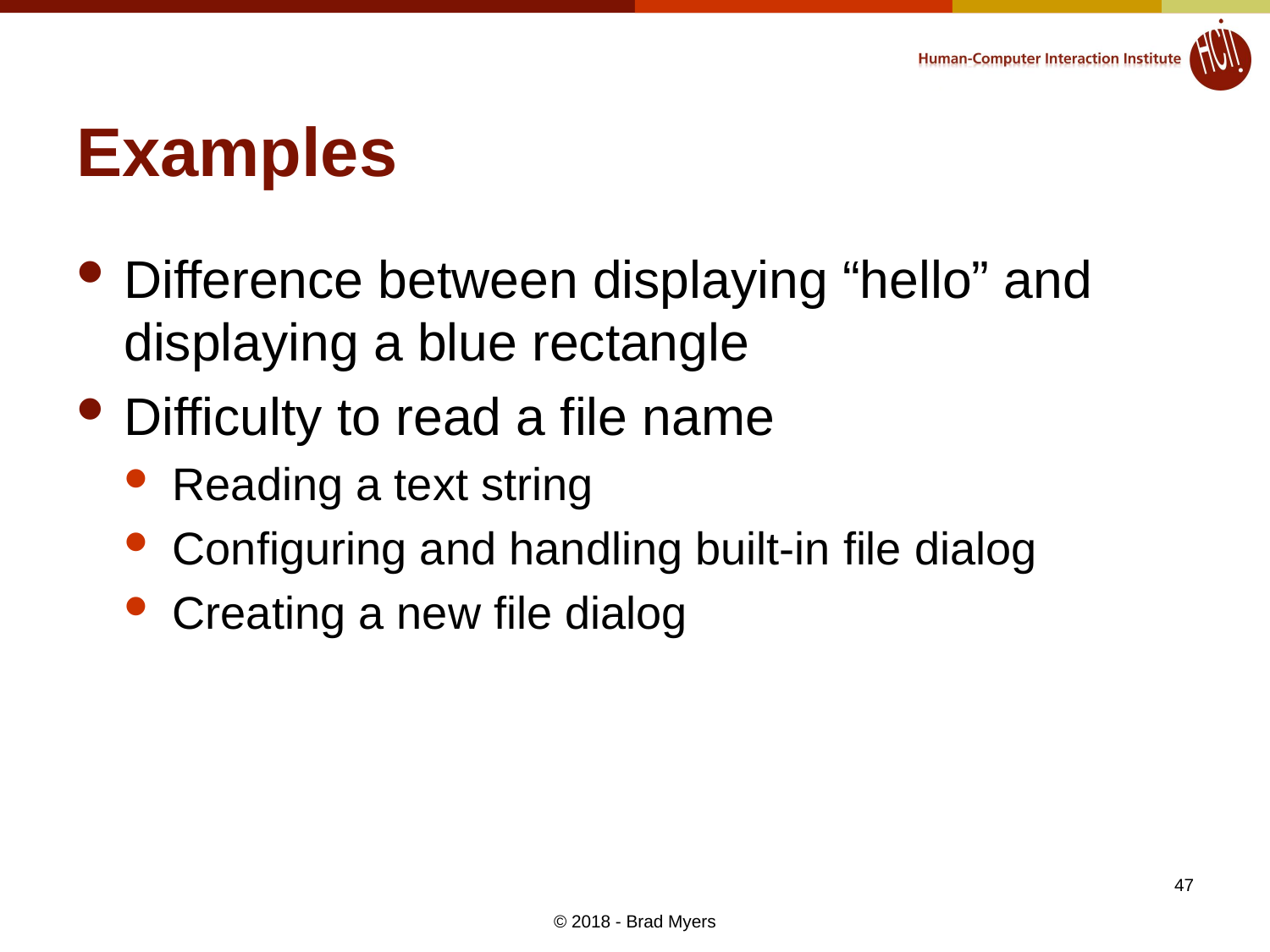

# Examples
Difference between displaying “hello” and displaying a blue rectangle
Difficulty to read a file name
Reading a text string
Configuring and handling built-in file dialog
Creating a new file dialog
47
© 2018 - Brad Myers